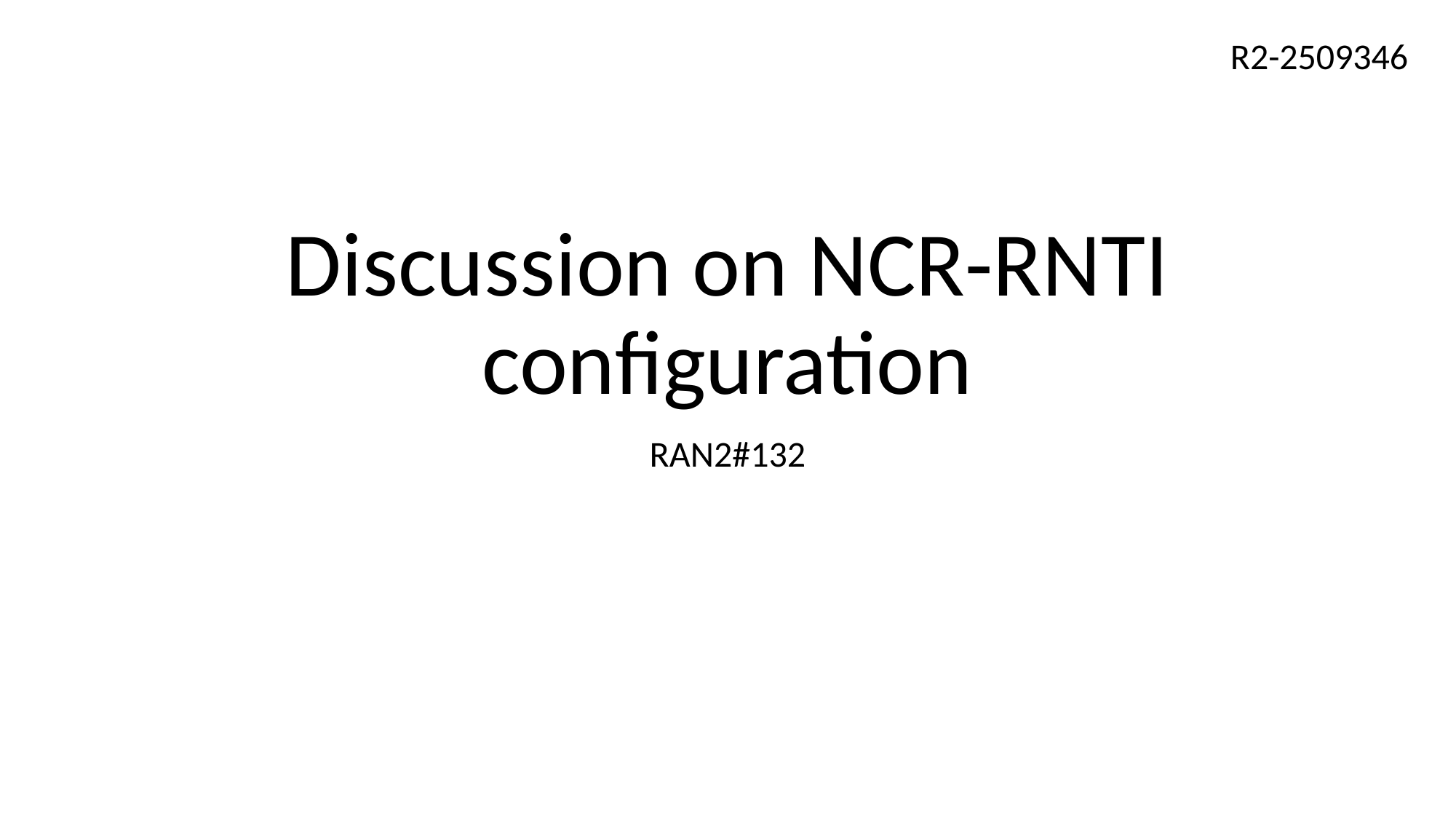

R2-2509346
# Discussion on NCR-RNTI configuration
RAN2#132